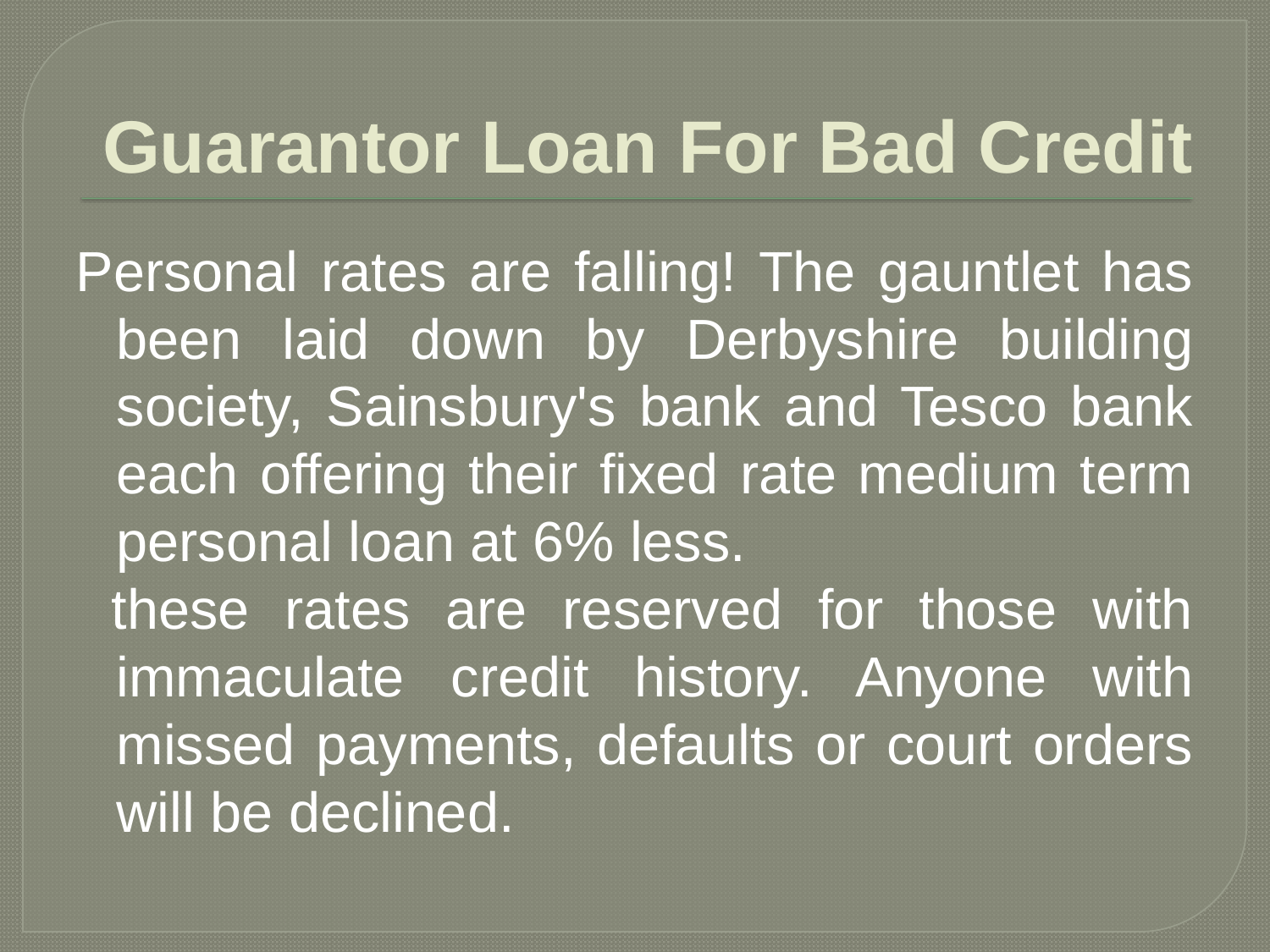

# Guarantor Loan For Bad Credit
Personal rates are falling! The gauntlet has been laid down by Derbyshire building society, Sainsbury's bank and Tesco bank each offering their fixed rate medium term personal loan at 6% less.
 these rates are reserved for those with immaculate credit history. Anyone with missed payments, defaults or court orders will be declined.